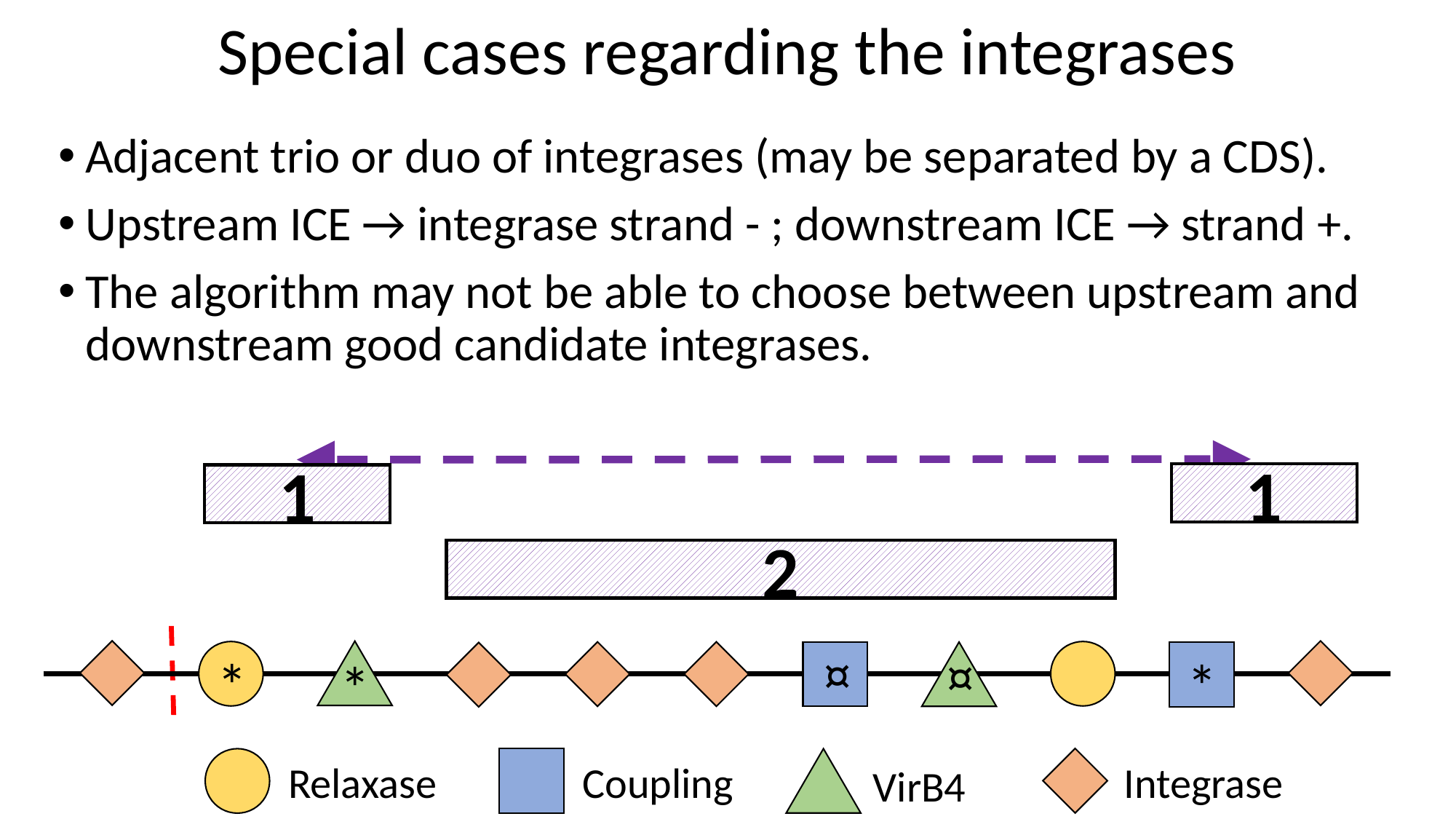

# Special cases regarding the integrases
Adjacent trio or duo of integrases (may be separated by a CDS).
Upstream ICE → integrase strand - ; downstream ICE → strand +.
The algorithm may not be able to choose between upstream and downstream good candidate integrases.
1
1
2
¤
¤
*

*

*

Relaxase
Coupling
Integrase
VirB4